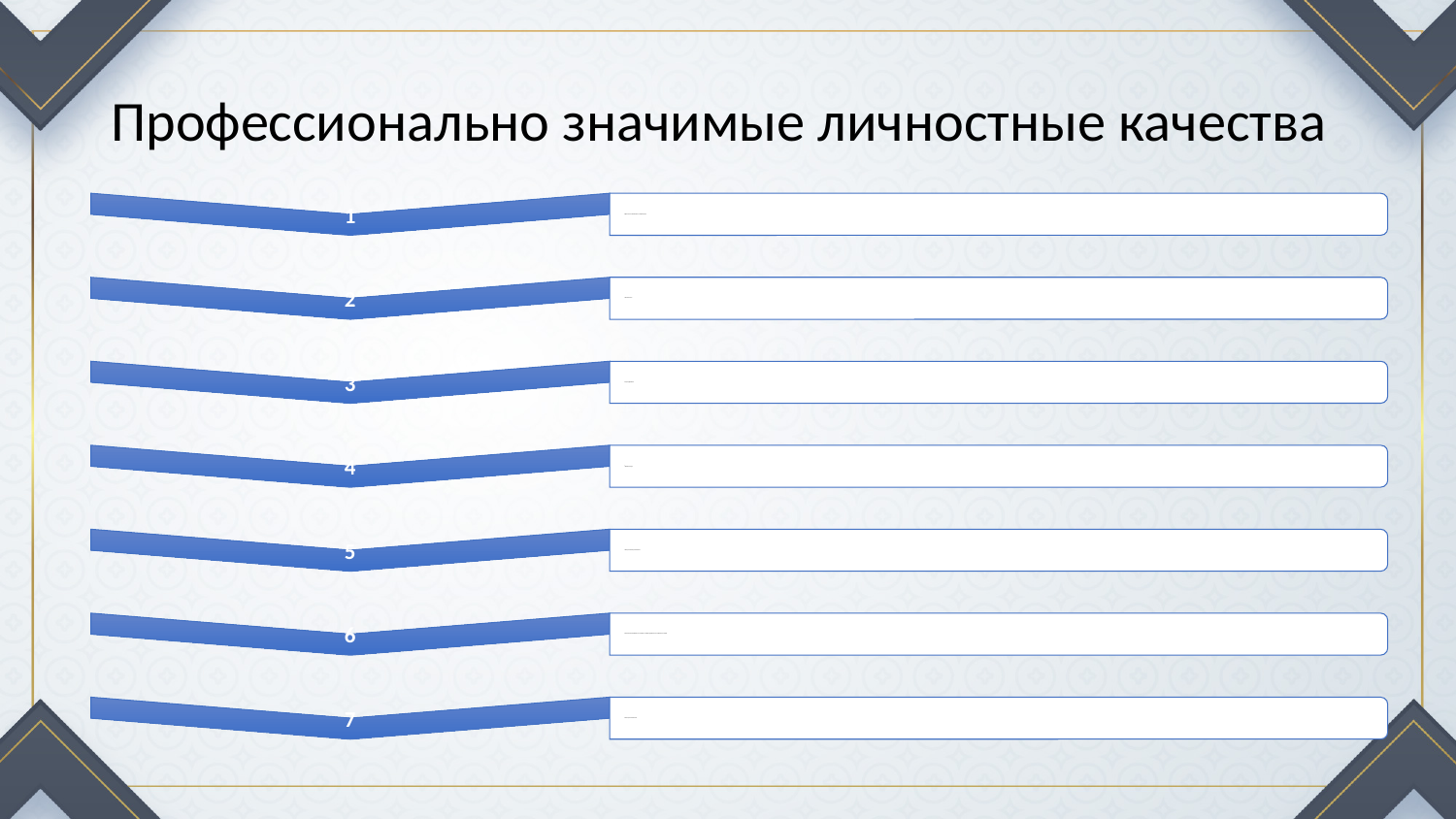

# Профессионально значимые личностные качества
1
Вера в силы и возможности обучающихся
2
Эмпатийность
3
Социорефлексия
4
5
6
7
Общая культура
Эмоциональная устойчивость
Позитивная направленность на педагогическую деятельность и уверенность в себе
Самоорганизованность